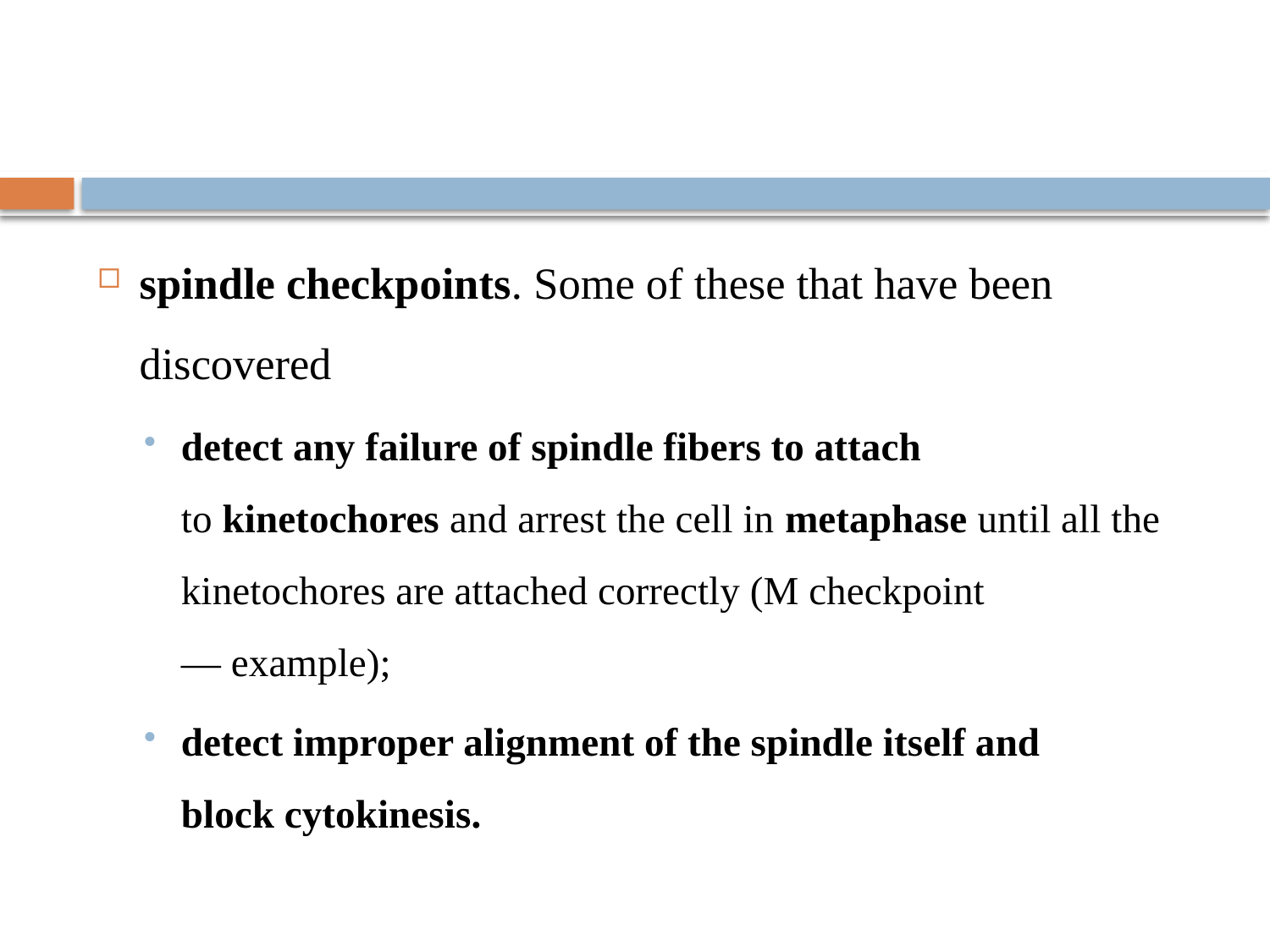

#
spindle checkpoints. Some of these that have been discovered
detect any failure of spindle fibers to attach to kinetochores and arrest the cell in metaphase until all the kinetochores are attached correctly (M checkpoint — example);
detect improper alignment of the spindle itself and block cytokinesis.